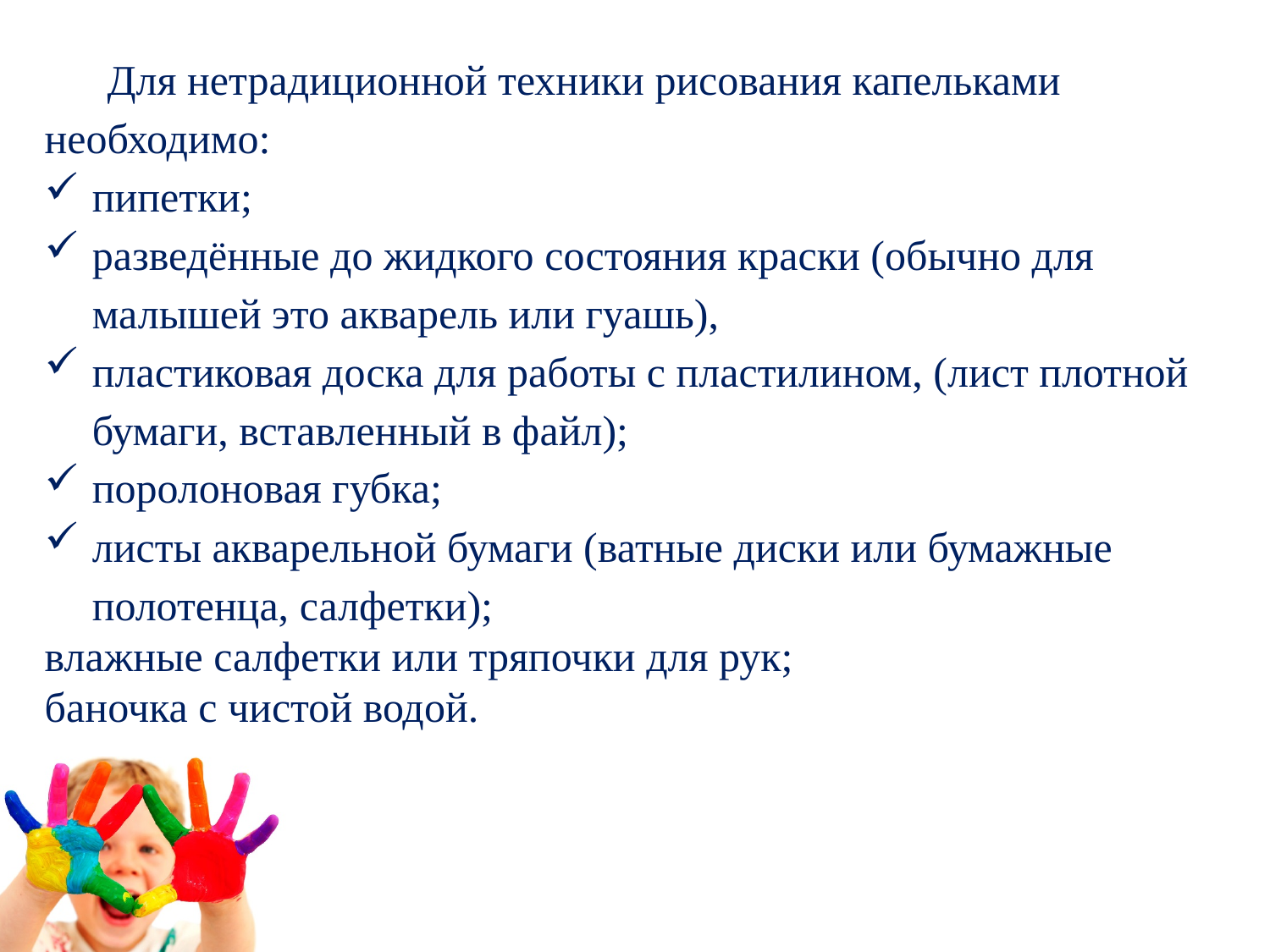

Для нетрадиционной техники рисования капельками необходимо:
пипетки;
разведённые до жидкого состояния краски (обычно для малышей это акварель или гуашь),
пластиковая доска для работы с пластилином, (лист плотной бумаги, вставленный в файл);
поролоновая губка;
листы акварельной бумаги (ватные диски или бумажные полотенца, салфетки);
влажные салфетки или тряпочки для рук;
баночка с чистой водой.